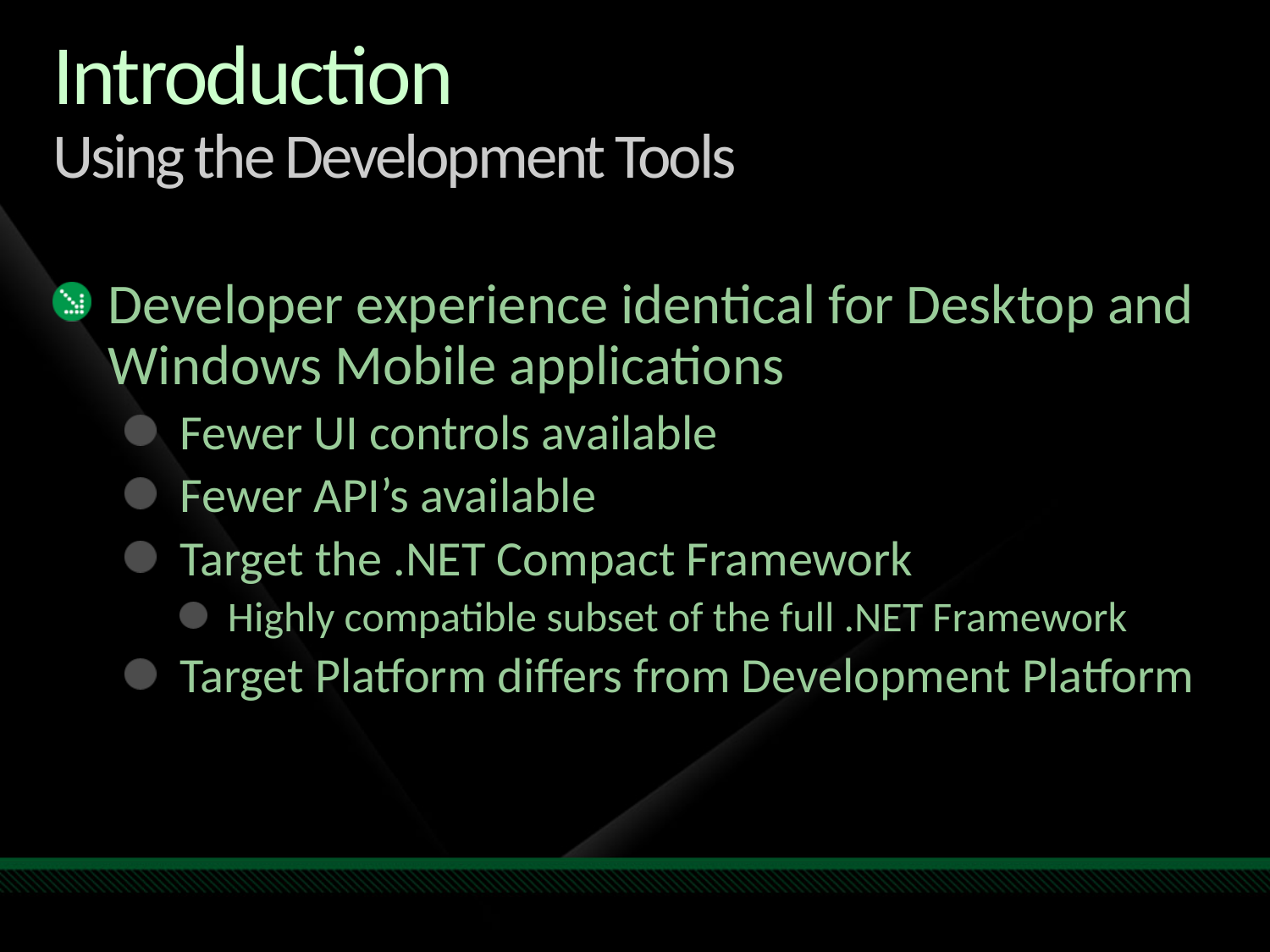

# Introduction Using the Development Tools

Developer experience identical for Desktop and Windows Mobile applications
Fewer UI controls available
Fewer API’s available
Target the .NET Compact Framework
Highly compatible subset of the full .NET Framework
Target Platform differs from Development Platform